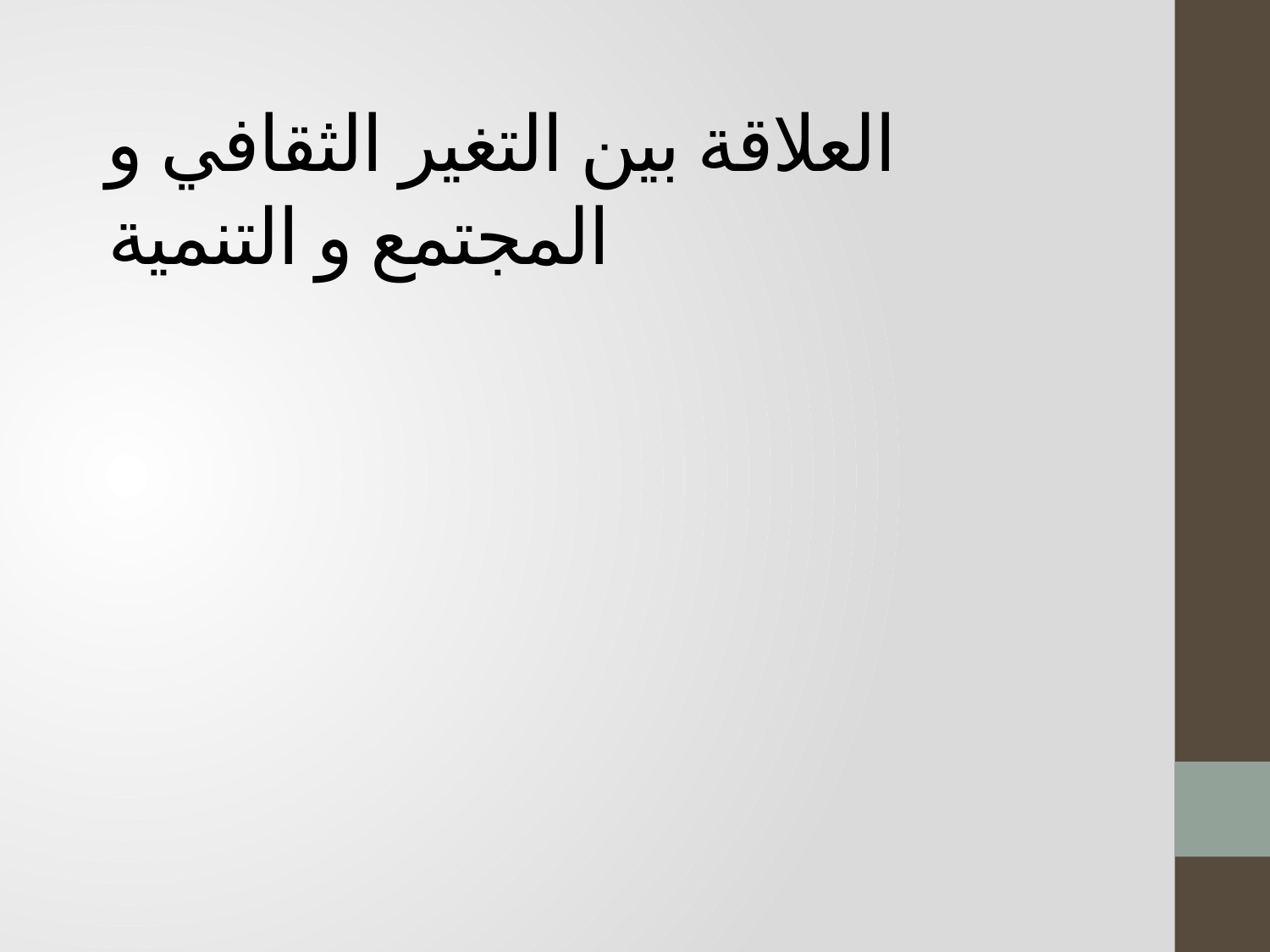

# العلاقة بين التغير الثقافي و المجتمع و التنمية